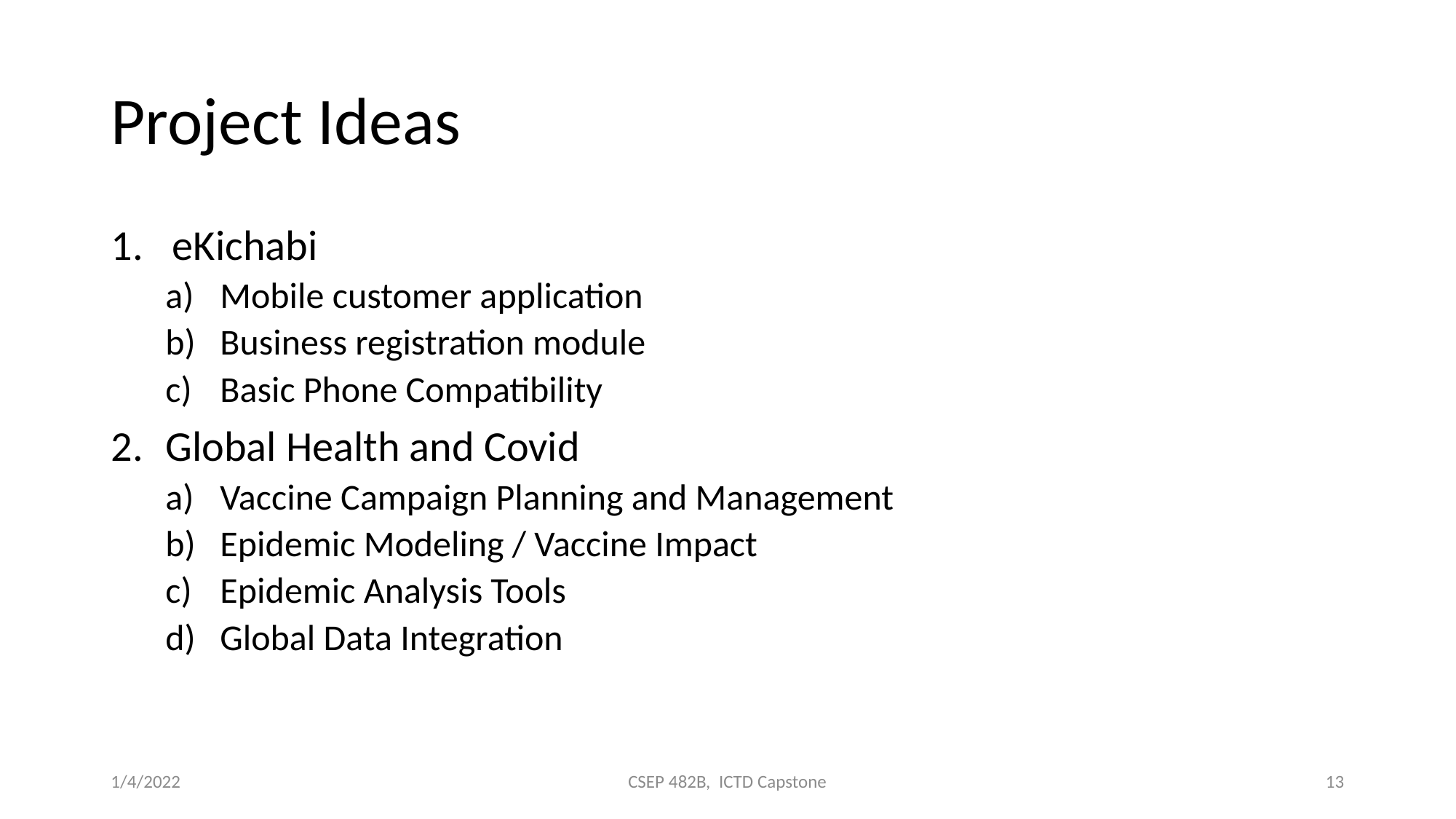

# Project Ideas
eKichabi
Mobile customer application
Business registration module
Basic Phone Compatibility
Global Health and Covid
Vaccine Campaign Planning and Management
Epidemic Modeling / Vaccine Impact
Epidemic Analysis Tools
Global Data Integration
1/4/2022
CSEP 482B,  ICTD Capstone
13